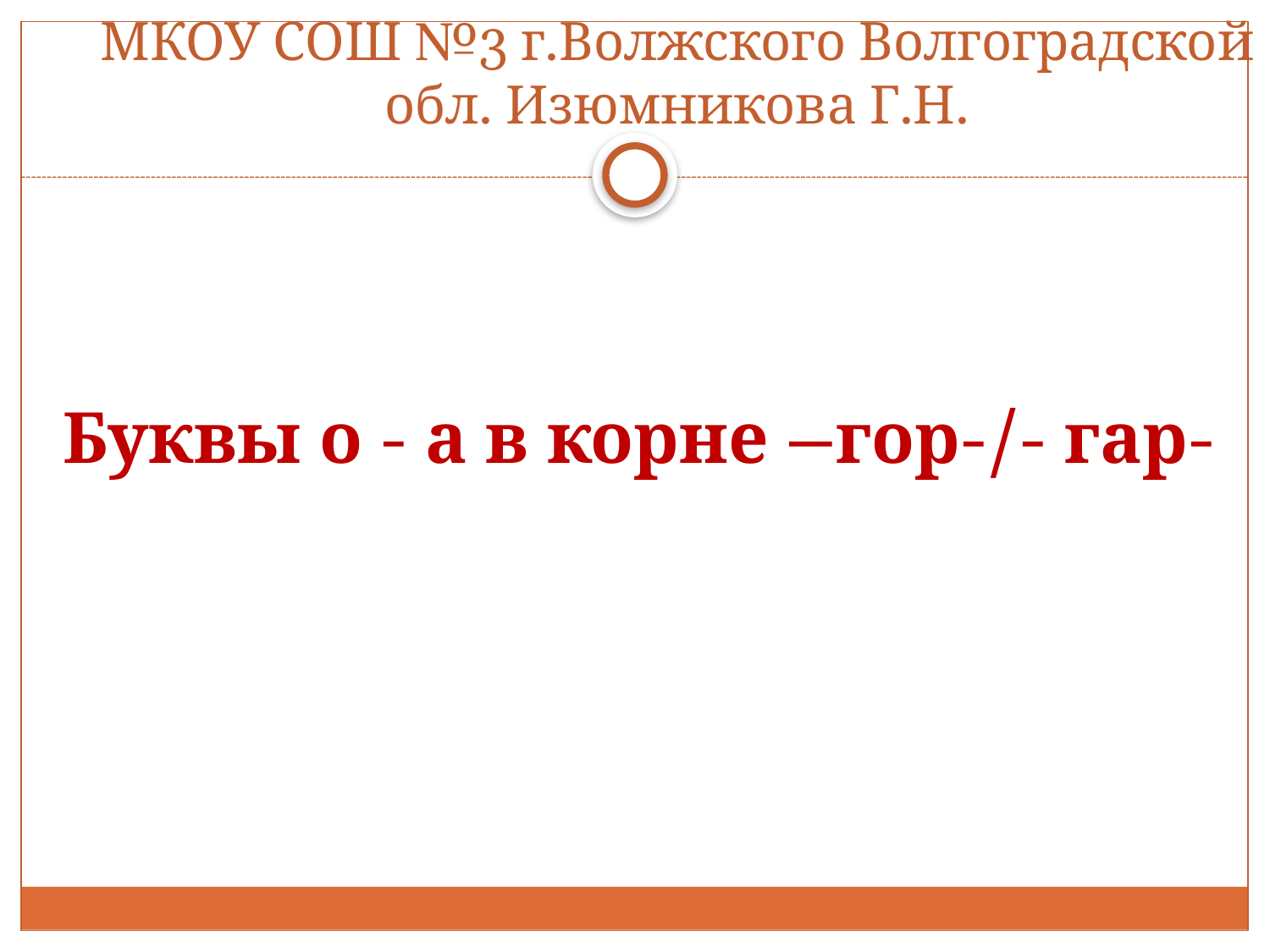

# МКОУ СОШ №3 г.Волжского Волгоградской обл. Изюмникова Г.Н.
Буквы о - а в корне –гор-/- гар-